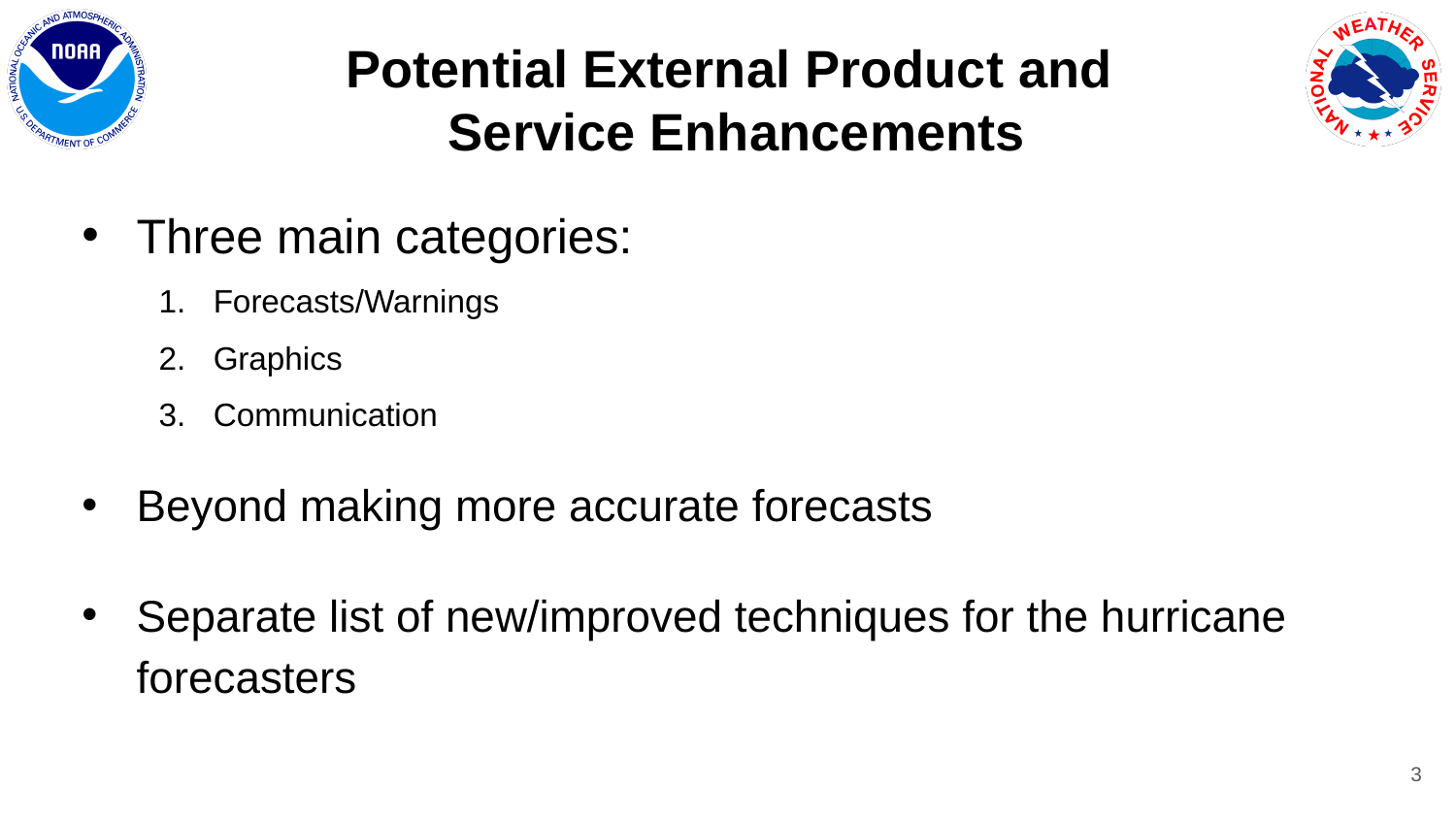

# Potential External Product and Service Enhancements
Three main categories:
Forecasts/Warnings
Graphics
Communication
Beyond making more accurate forecasts
Separate list of new/improved techniques for the hurricane forecasters
3